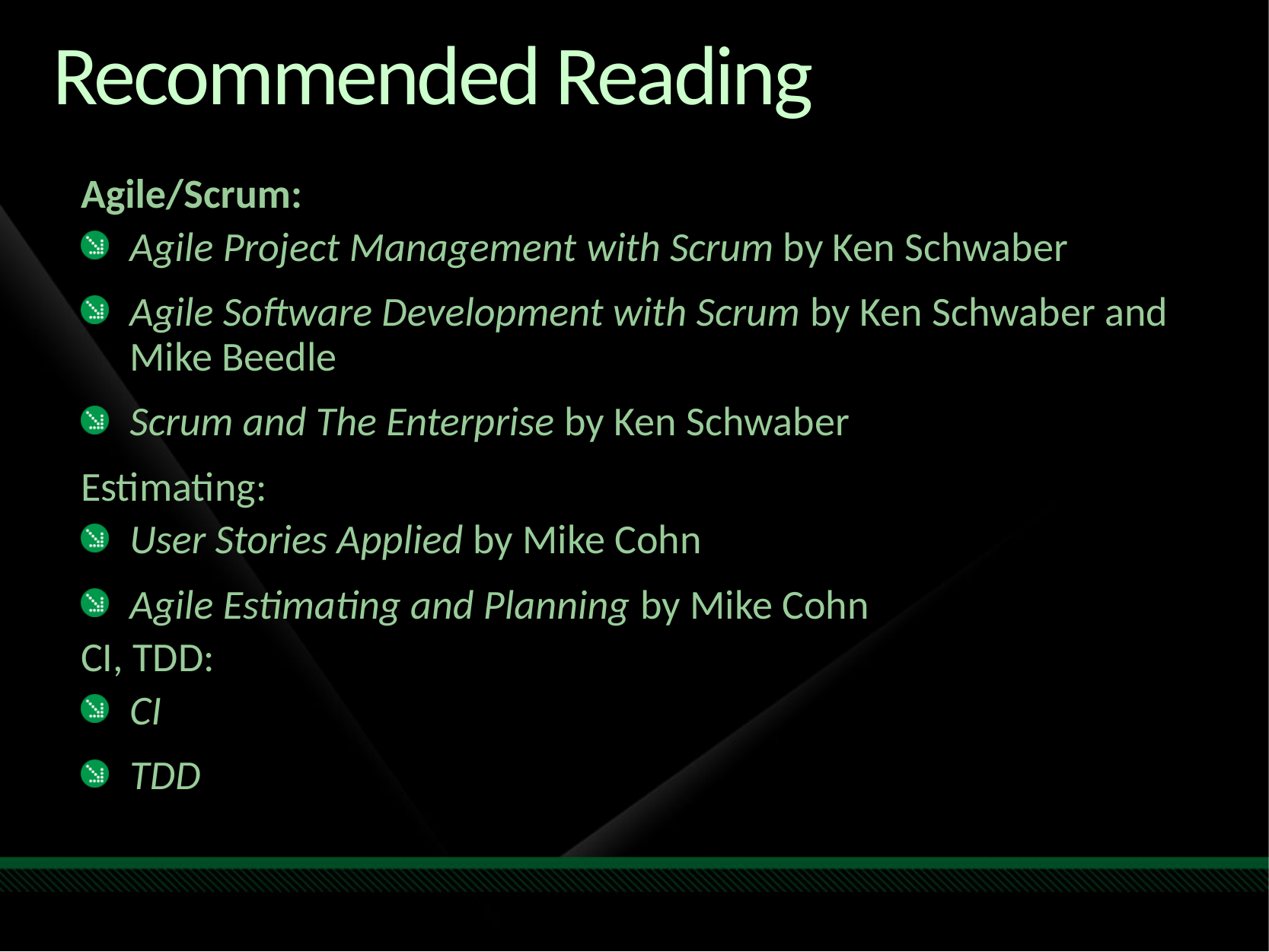

# Recommended Reading
Agile/Scrum:
Agile Project Management with Scrum by Ken Schwaber
Agile Software Development with Scrum by Ken Schwaber and Mike Beedle
Scrum and The Enterprise by Ken Schwaber
Estimating:
User Stories Applied by Mike Cohn
Agile Estimating and Planning by Mike Cohn
CI, TDD:
CI
TDD